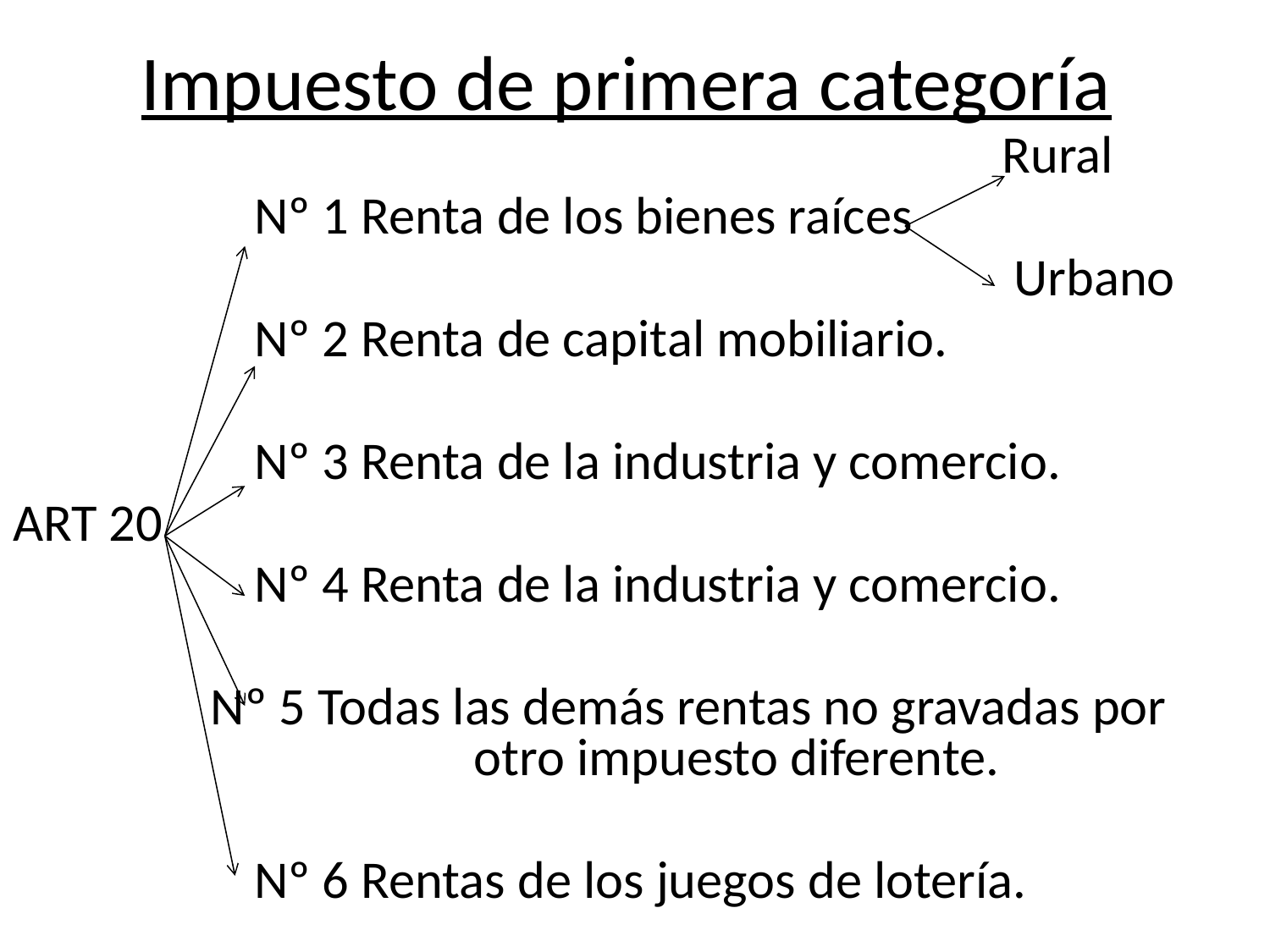

# Impuesto de primera categoría
                                                                                  Rural
                    Nº 1 Renta de los bienes raíces
                                                                                   Urbano
                    Nº 2 Renta de capital mobiliario.

                    Nº 3 Renta de la industria y comercio.
ART 20
                    Nº 4 Renta de la industria y comercio.

                Nº 5 Todas las demás rentas no gravadas por                     otro impuesto diferente.

                    Nº 6 Rentas de los juegos de lotería.